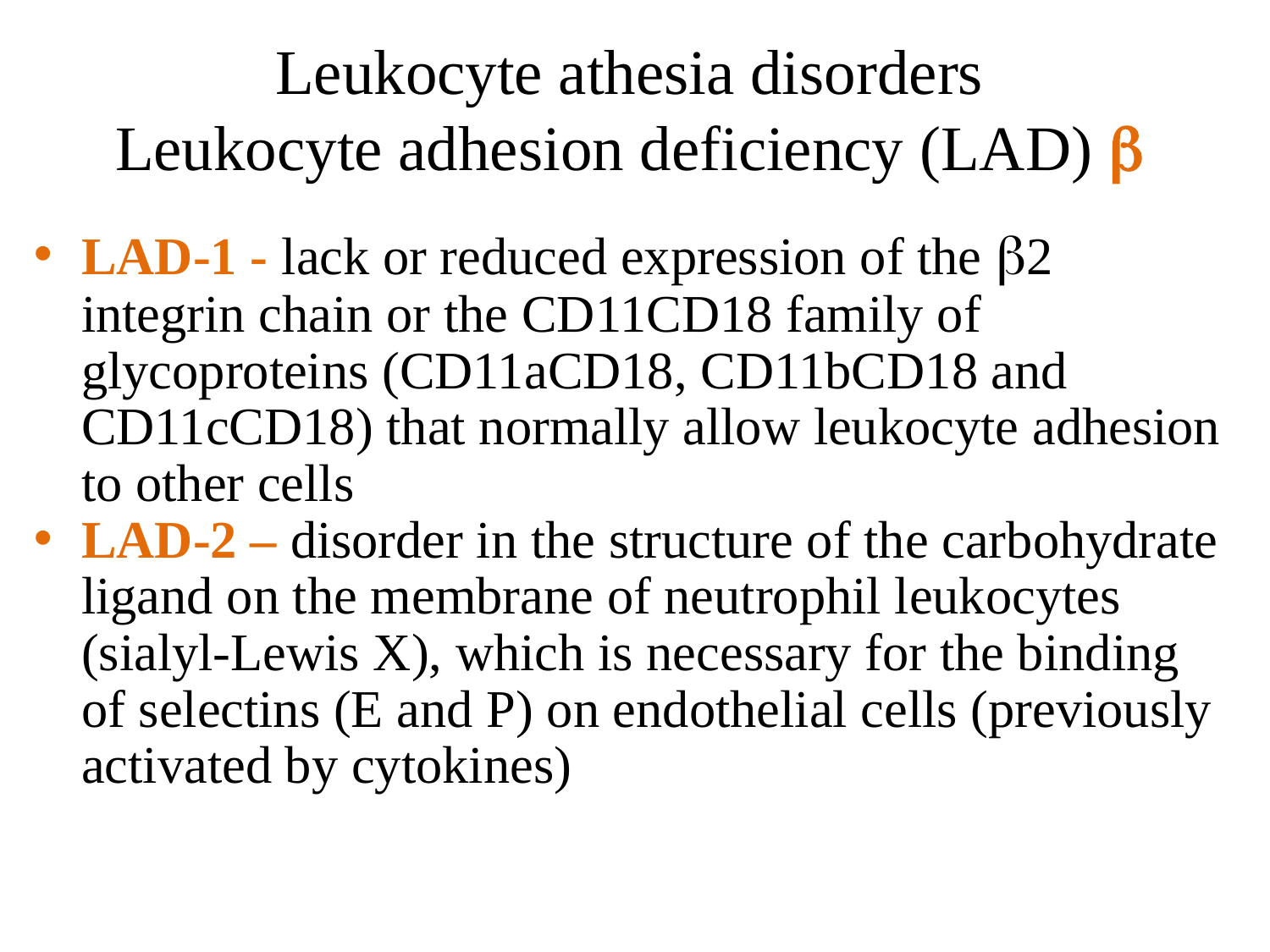

# Leukocyte athesia disorders Leukocyte adhesion deficiency (LAD) β
LAD-1 - lack or reduced expression of the β2 integrin chain or the CD11CD18 family of glycoproteins (CD11aCD18, CD11bCD18 and CD11cCD18) that normally allow leukocyte adhesion to other cells
LAD-2 – disorder in the structure of the carbohydrate ligand on the membrane of neutrophil leukocytes (sialyl-Lewis X), which is necessary for the binding of selectins (E and P) on endothelial cells (previously activated by cytokines)